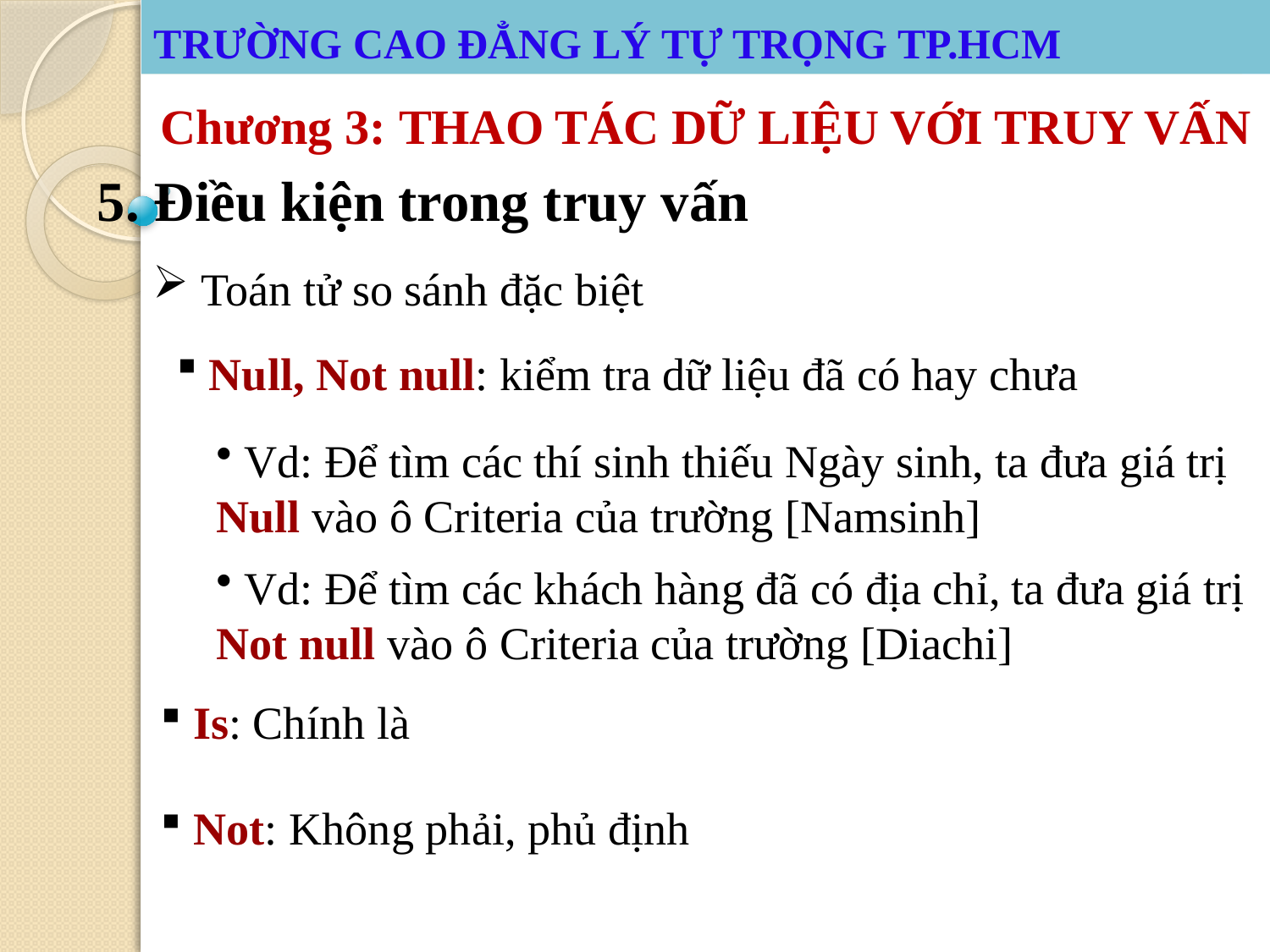

# TRƯỜNG CAO ĐẲNG LÝ TỰ TRỌNG TP.HCM
TRƯỜNG CAO ĐẲNG LÝ TỰ TRỌNG TP.HCM
Chương 3: THAO TÁC DỮ LIỆU VỚI TRUY VẤN
5. Điều kiện trong truy vấn
 Toán tử so sánh đặc biệt
 Null, Not null: kiểm tra dữ liệu đã có hay chưa
 Vd: Để tìm các thí sinh thiếu Ngày sinh, ta đưa giá trị Null vào ô Criteria của trường [Namsinh]
 Vd: Để tìm các khách hàng đã có địa chỉ, ta đưa giá trị Not null vào ô Criteria của trường [Diachi]
 Is: Chính là
 Not: Không phải, phủ định